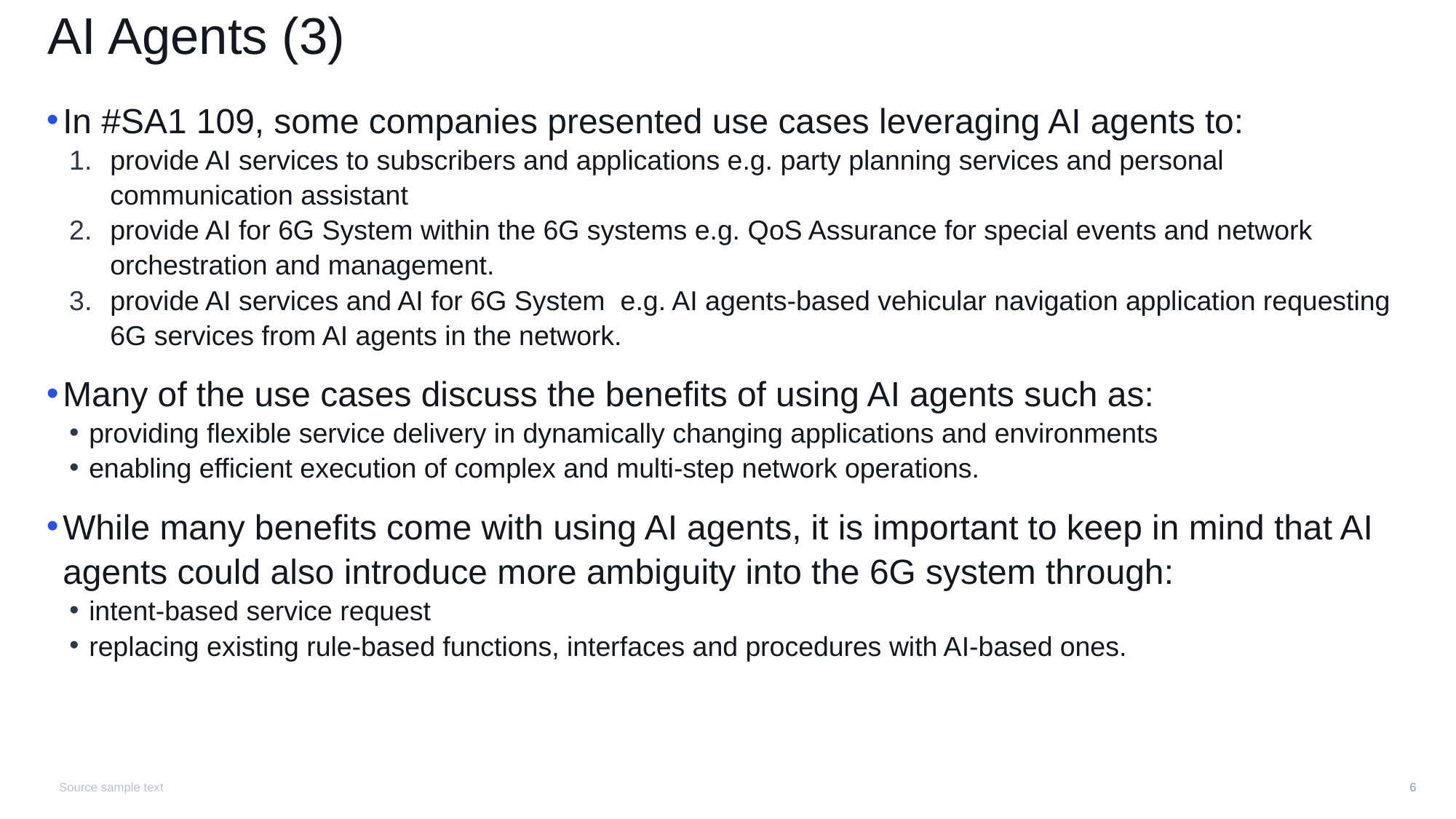

# AI Agents (3)
In #SA1 109, some companies presented use cases leveraging AI agents to:
provide AI services to subscribers and applications e.g. party planning services and personal communication assistant
provide AI for 6G System within the 6G systems e.g. QoS Assurance for special events and network orchestration and management.
provide AI services and AI for 6G System  e.g. AI agents-based vehicular navigation application requesting 6G services from AI agents in the network.
Many of the use cases discuss the benefits of using AI agents such as:
providing flexible service delivery in dynamically changing applications and environments
enabling efficient execution of complex and multi-step network operations.
While many benefits come with using AI agents, it is important to keep in mind that AI agents could also introduce more ambiguity into the 6G system through:
intent-based service request
replacing existing rule-based functions, interfaces and procedures with AI-based ones.

Source sample text